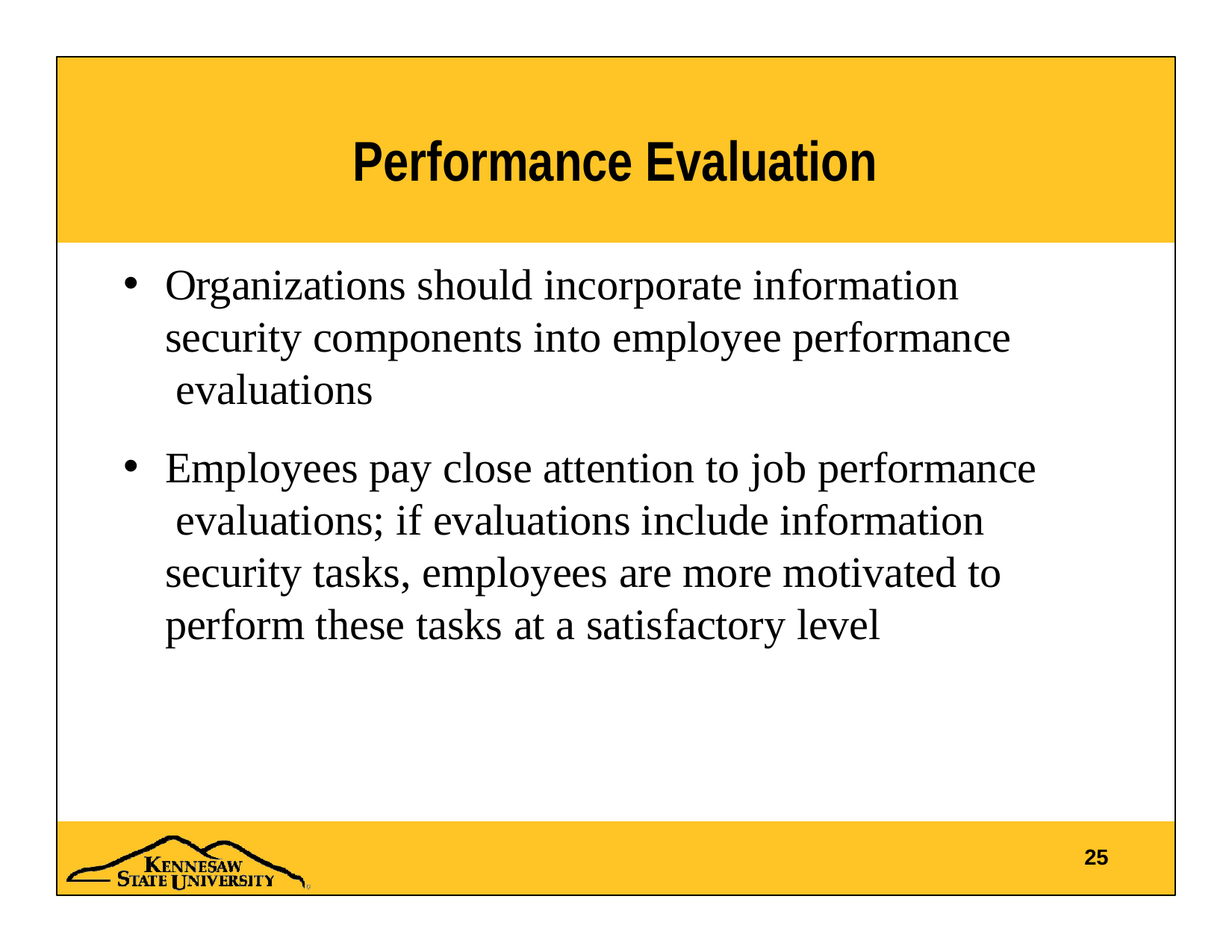

# Performance Evaluation
Organizations should incorporate information  security components into employee performance  evaluations
Employees pay close attention to job performance  evaluations; if evaluations include information  security tasks, employees are more motivated to  perform these tasks at a satisfactory level

25